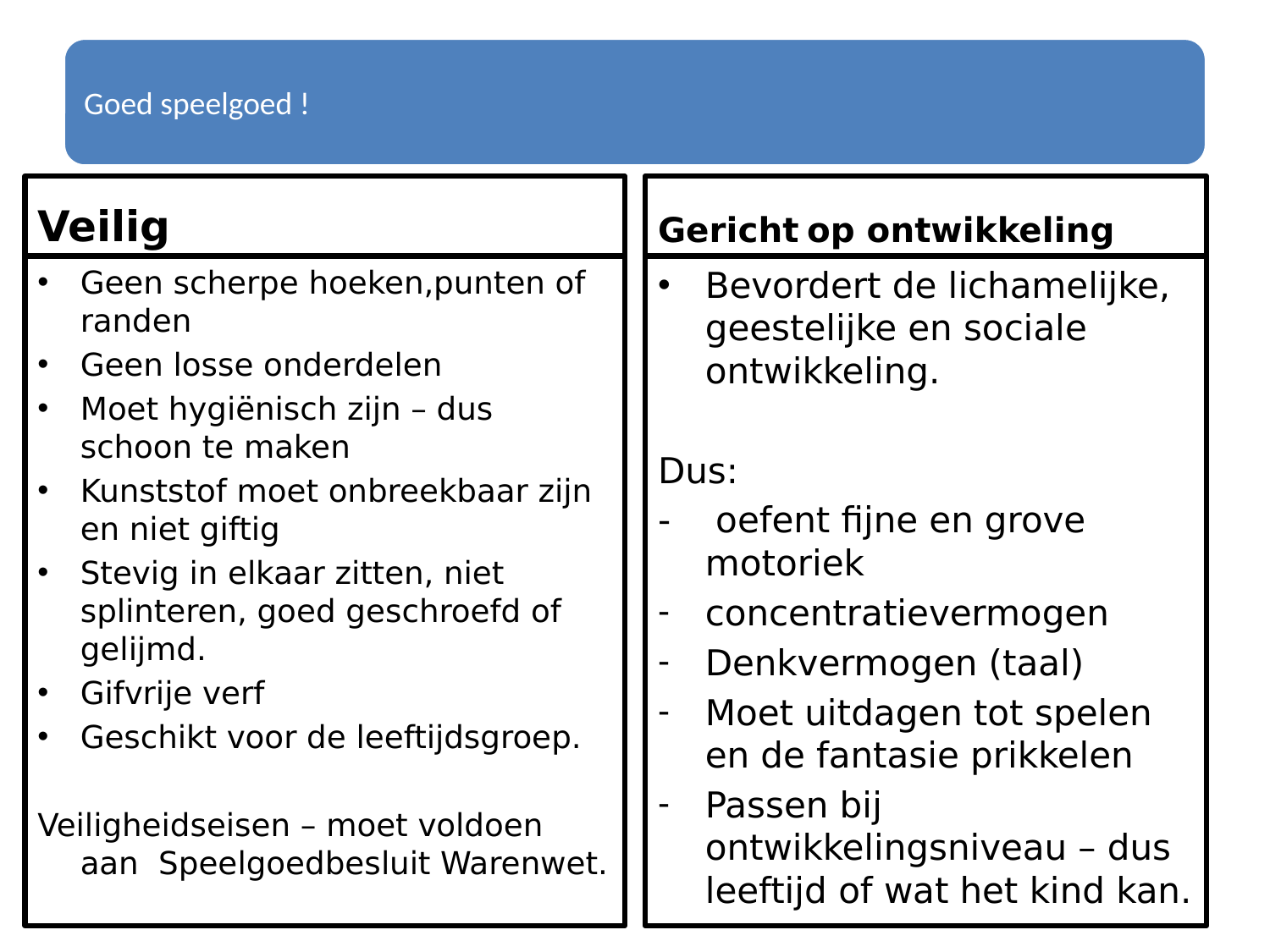

Goed speelgoed !
Veilig
Gericht op ontwikkeling
Geen scherpe hoeken,punten of randen
Geen losse onderdelen
Moet hygiënisch zijn – dus schoon te maken
Kunststof moet onbreekbaar zijn en niet giftig
Stevig in elkaar zitten, niet splinteren, goed geschroefd of gelijmd.
Gifvrije verf
Geschikt voor de leeftijdsgroep.

Veiligheidseisen – moet voldoen aan  Speelgoedbesluit Warenwet.

Bevordert de lichamelijke, geestelijke en sociale ontwikkeling.

Dus:
-    oefent fijne en grove motoriek
concentratievermogen
Denkvermogen (taal)
Moet uitdagen tot spelen en de fantasie prikkelen
Passen bij ontwikkelingsniveau – dus leeftijd of wat het kind kan.